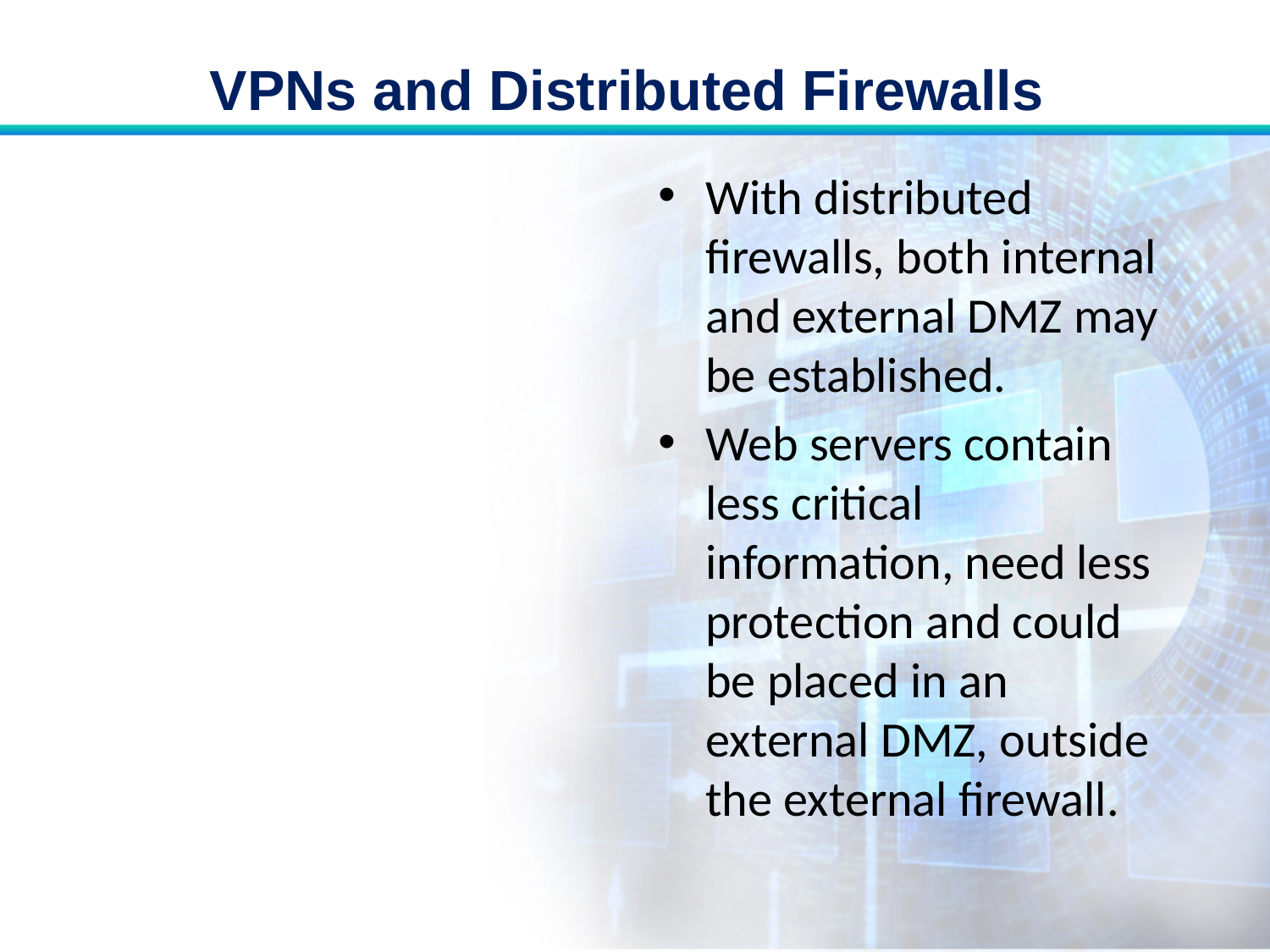

# VPNs and Distributed Firewalls
With distributed firewalls, both internal and external DMZ may be established.
Web servers contain less critical information, need less protection and could be placed in an external DMZ, outside the external firewall.